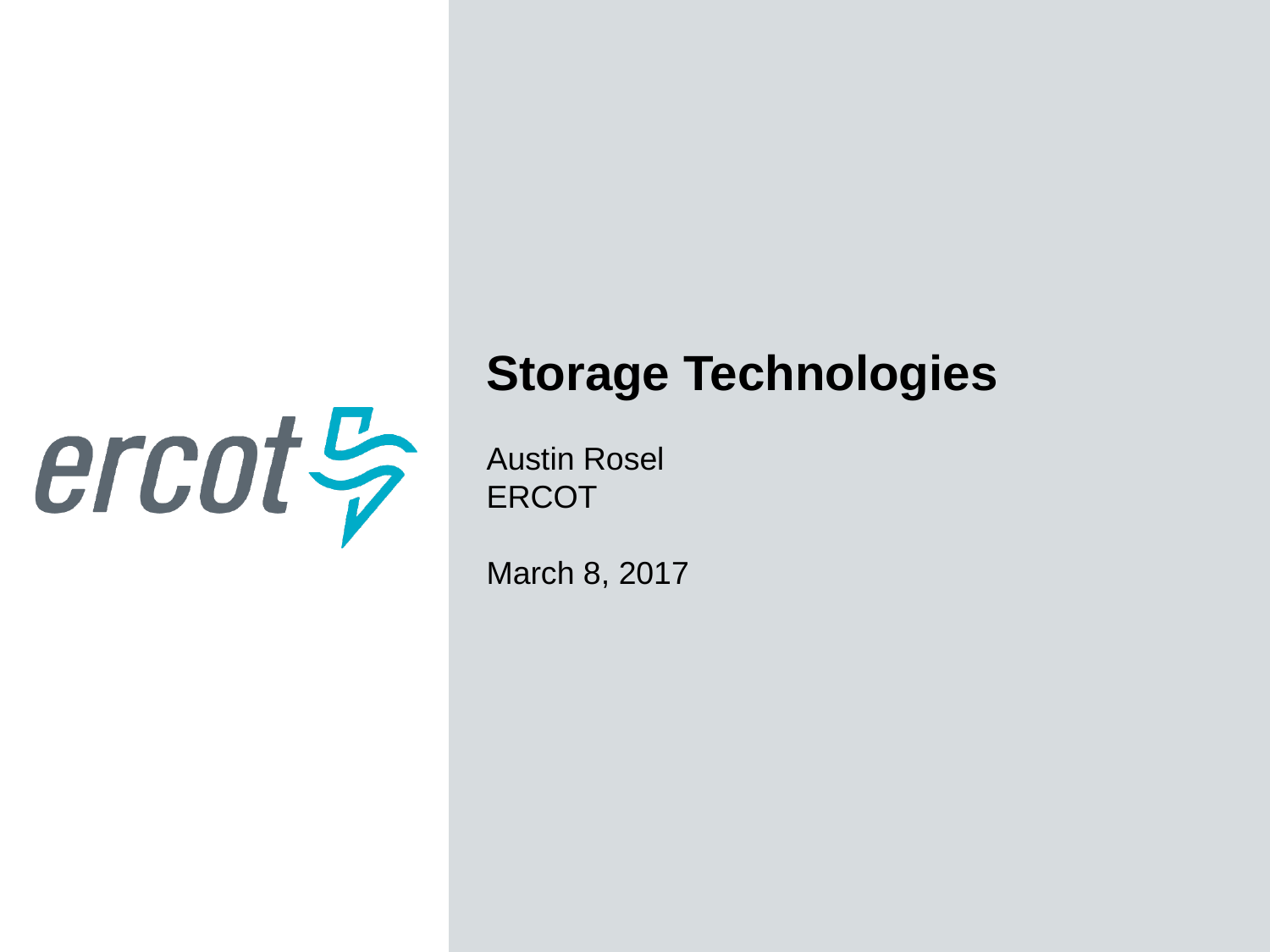

Storage Technologies

Austin Rosel
ERCOT

March 8, 2017